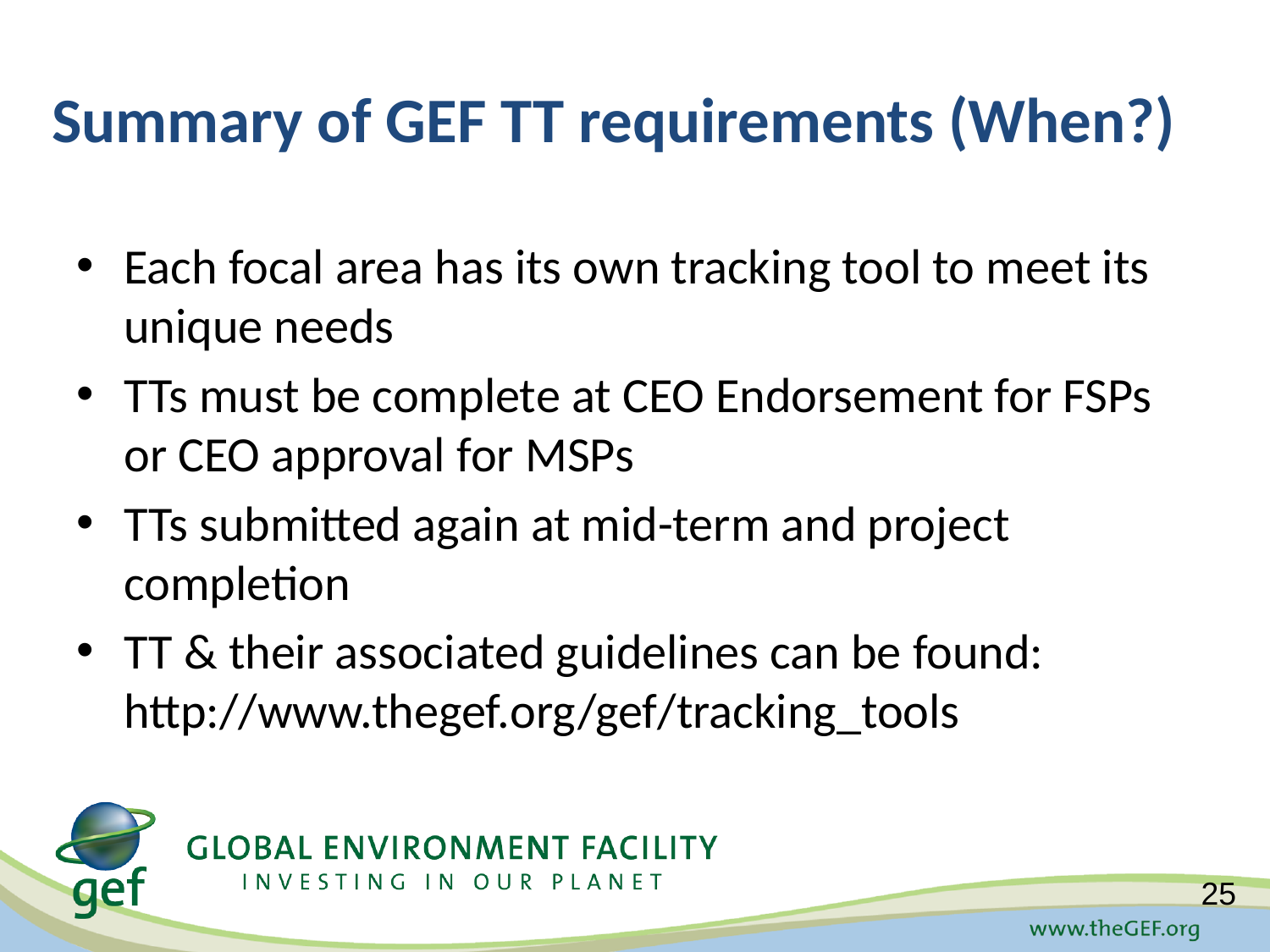

# Summary of GEF TT requirements (When?)
Each focal area has its own tracking tool to meet its unique needs
TTs must be complete at CEO Endorsement for FSPs or CEO approval for MSPs
TTs submitted again at mid-term and project completion
TT & their associated guidelines can be found: http://www.thegef.org/gef/tracking_tools

25